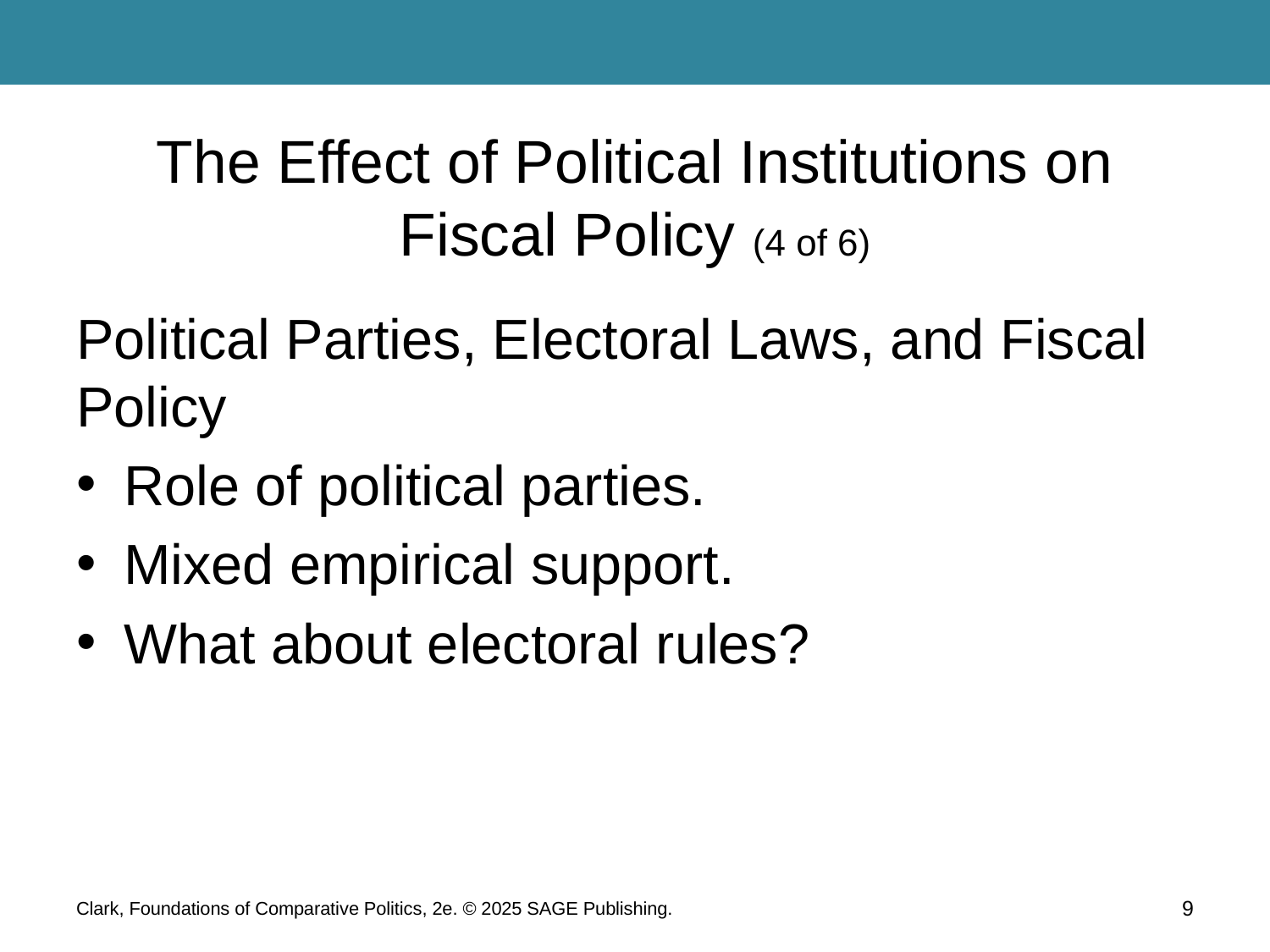

# The Effect of Political Institutions on Fiscal Policy (4 of 6)
Political Parties, Electoral Laws, and Fiscal Policy
Role of political parties.
Mixed empirical support.
What about electoral rules?

Clark, Foundations of Comparative Politics, 2e. © 2025 SAGE Publishing.
9